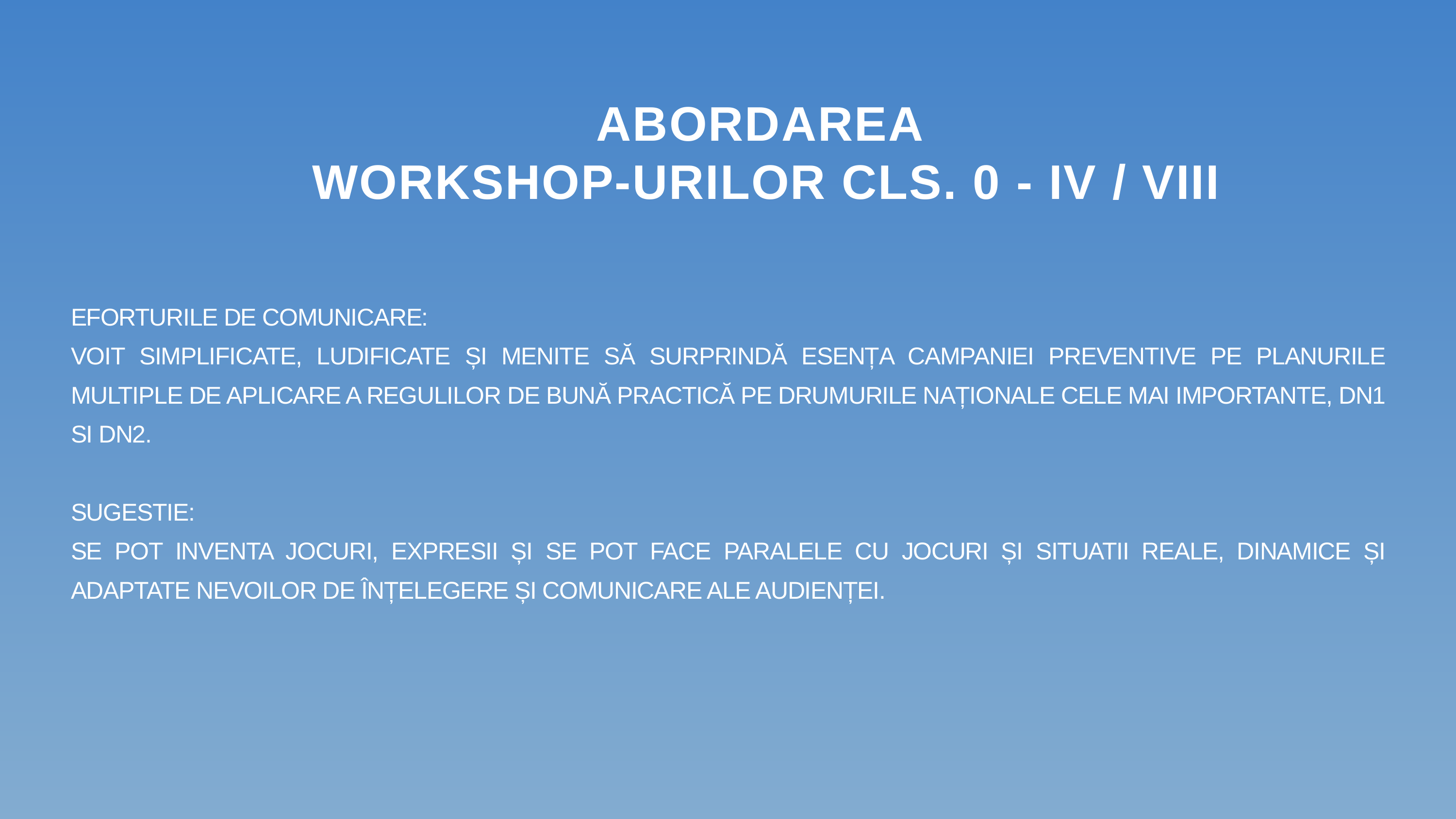

ABORDAREA
WORKSHOP-URILOR CLS. 0 - IV / VIII
EFORTURILE DE COMUNICARE:
VOIT SIMPLIFICATE, LUDIFICATE ȘI MENITE SĂ SURPRINDĂ ESENȚA CAMPANIEI PREVENTIVE PE PLANURILE MULTIPLE DE APLICARE A REGULILOR DE BUNĂ PRACTICĂ PE DRUMURILE NAȚIONALE CELE MAI IMPORTANTE, DN1 SI DN2.

SUGESTIE:
SE POT INVENTA JOCURI, EXPRESII ȘI SE POT FACE PARALELE CU JOCURI ȘI SITUATII REALE, DINAMICE ȘI ADAPTATE NEVOILOR DE ÎNȚELEGERE ȘI COMUNICARE ALE AUDIENȚEI.